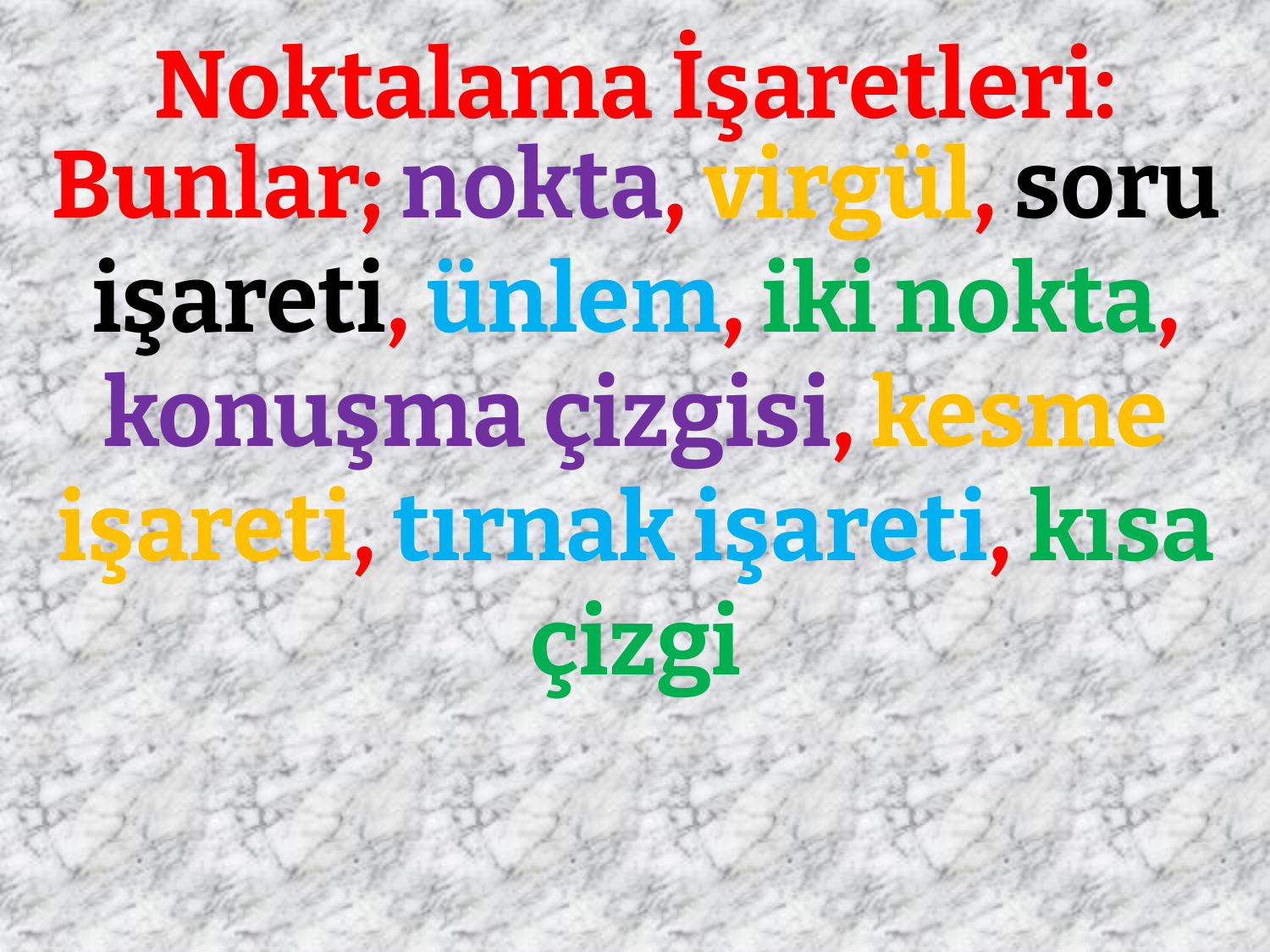

Noktalama İşaretleri:
Bunlar; nokta, virgül, soru işareti, ünlem, iki nokta, konuşma çizgisi, kesme işareti, tırnak işareti, kısa çizgi